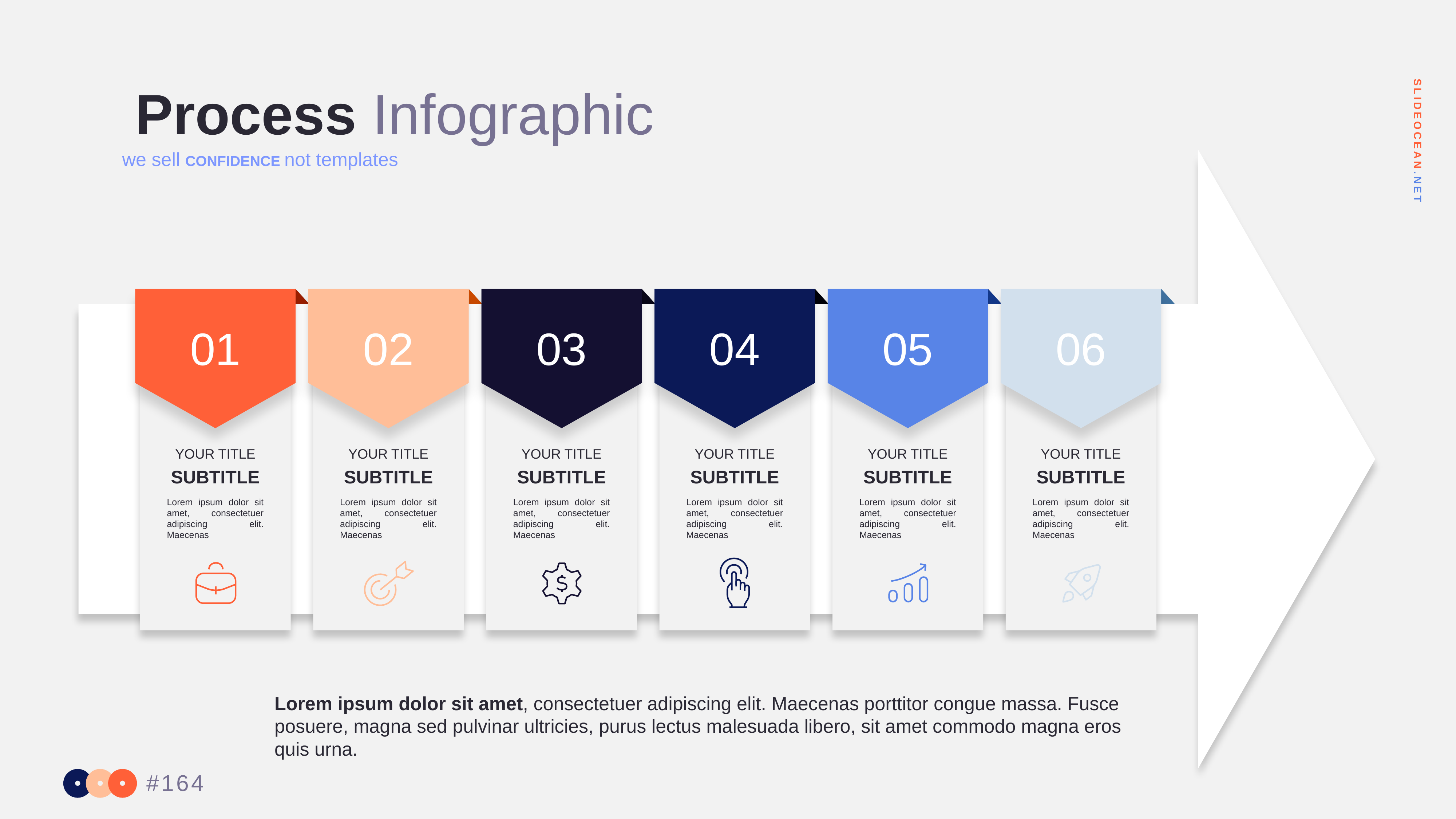

Process Infographic
we sell CONFIDENCE not templates

01

02

03

04

05

06

YOUR TITLE
SUBTITLE
Lorem ipsum dolor sit amet, consectetuer adipiscing elit. Maecenas
YOUR TITLE
SUBTITLE
Lorem ipsum dolor sit amet, consectetuer adipiscing elit. Maecenas
YOUR TITLE
SUBTITLE
Lorem ipsum dolor sit amet, consectetuer adipiscing elit. Maecenas
YOUR TITLE
SUBTITLE
Lorem ipsum dolor sit amet, consectetuer adipiscing elit. Maecenas
YOUR TITLE
SUBTITLE
Lorem ipsum dolor sit amet, consectetuer adipiscing elit. Maecenas
YOUR TITLE
SUBTITLE
Lorem ipsum dolor sit amet, consectetuer adipiscing elit. Maecenas

Lorem ipsum dolor sit amet, consectetuer adipiscing elit. Maecenas porttitor congue massa. Fusce posuere, magna sed pulvinar ultricies, purus lectus malesuada libero, sit amet commodo magna eros quis urna.
#164